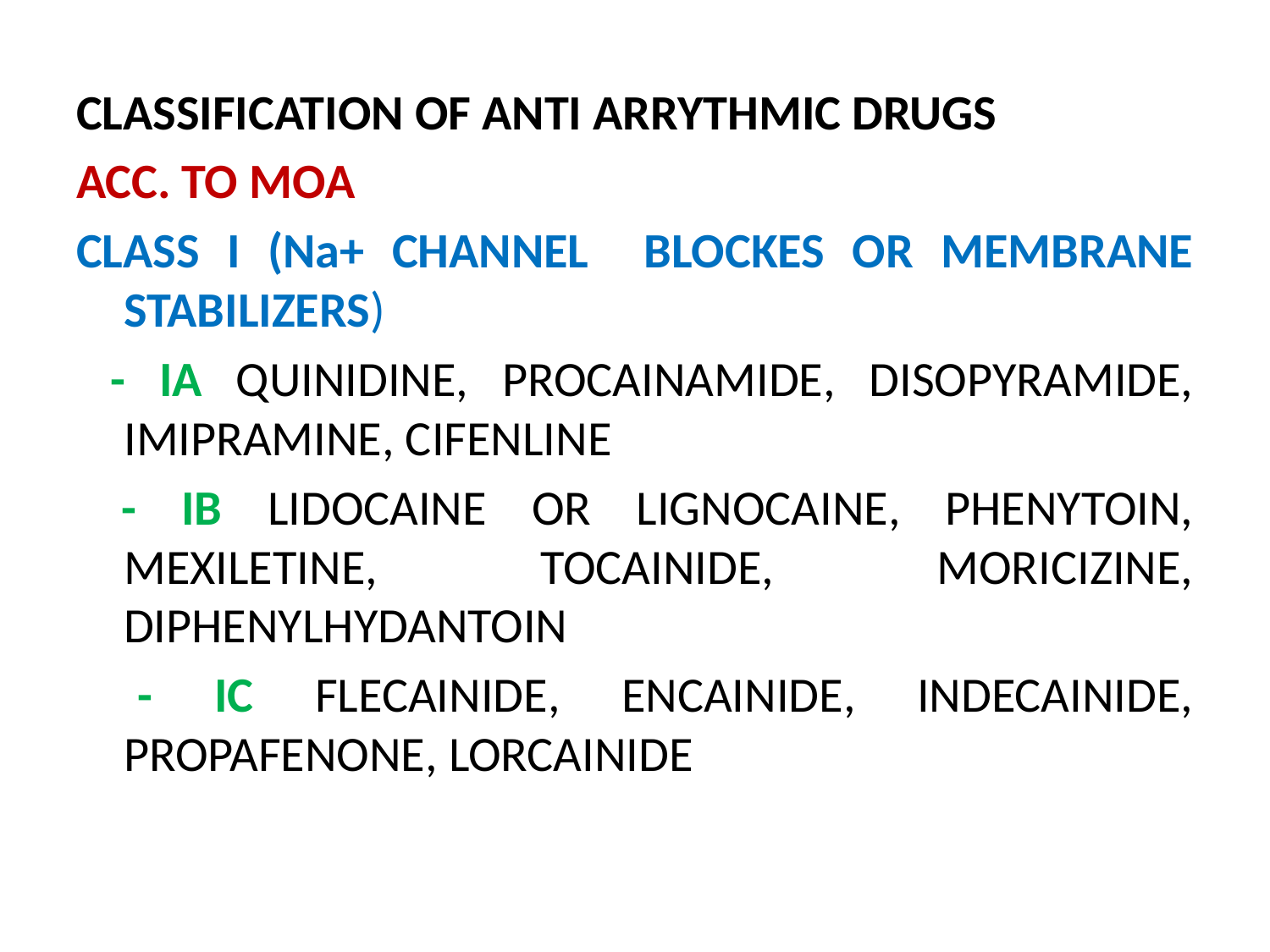

CLASSIFICATION OF ANTI ARRYTHMIC DRUGS
ACC. TO MOA
CLASS I (Na+ CHANNEL  BLOCKES OR MEMBRANE STABILIZERS)
 - IA QUINIDINE, PROCAINAMIDE, DISOPYRAMIDE, IMIPRAMINE, CIFENLINE
 - IB LIDOCAINE OR LIGNOCAINE, PHENYTOIN, MEXILETINE, TOCAINIDE, MORICIZINE, DIPHENYLHYDANTOIN
 - IC FLECAINIDE, ENCAINIDE, INDECAINIDE, PROPAFENONE, LORCAINIDE